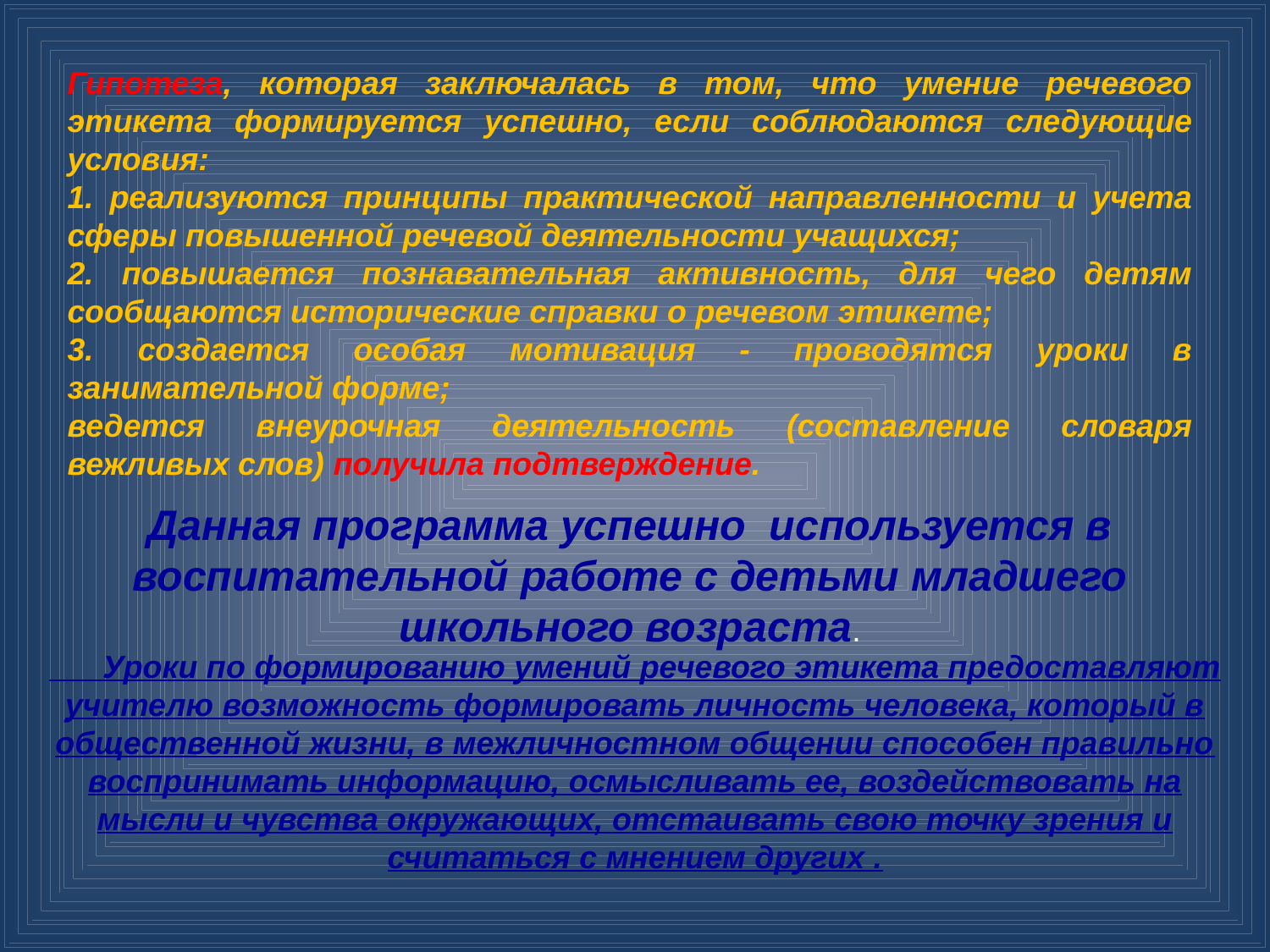

Гипотеза, которая заключалась в том, что умение речевого этикета формируется успешно, если соблюдаются следующие условия:
1. реализуются принципы практической направленности и учета сферы повышенной речевой деятельности учащихся;
2. повышается познавательная активность, для чего детям сообщаются исторические справки о речевом этикете;
3. создается особая мотивация - проводятся уроки в занимательной форме;
ведется внеурочная деятельность (составление словаря вежливых слов) получила подтверждение.
Данная программа успешно  используется в воспитательной работе с детьми младшего школьного возраста.
      Уроки по формированию умений речевого этикета предоставляют учителю возможность формировать личность человека, который в общественной жизни, в межличностном общении способен правильно воспринимать информацию, осмысливать ее, воздействовать на мысли и чувства окружающих, отстаивать свою точку зрения и считаться с мнением других .